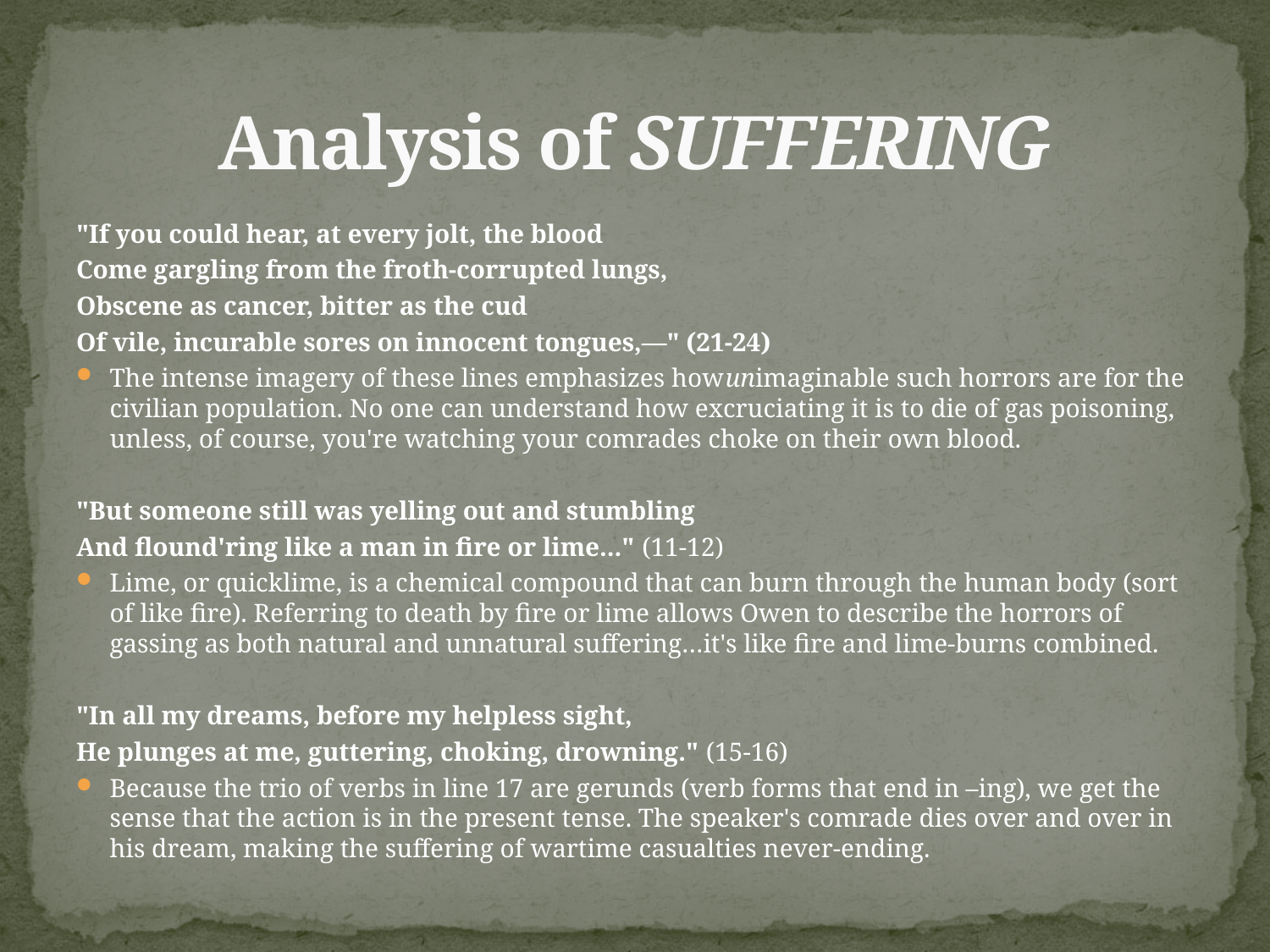

# Analysis of SUFFERING
"If you could hear, at every jolt, the blood
Come gargling from the froth-corrupted lungs,
Obscene as cancer, bitter as the cud
Of vile, incurable sores on innocent tongues,—" (21-24)
The intense imagery of these lines emphasizes howunimaginable such horrors are for the civilian population. No one can understand how excruciating it is to die of gas poisoning, unless, of course, you're watching your comrades choke on their own blood.

"But someone still was yelling out and stumbling
And flound'ring like a man in fire or lime..." (11-12)
Lime, or quicklime, is a chemical compound that can burn through the human body (sort of like fire). Referring to death by fire or lime allows Owen to describe the horrors of gassing as both natural and unnatural suffering…it's like fire and lime-burns combined.

"In all my dreams, before my helpless sight,
He plunges at me, guttering, choking, drowning." (15-16)
Because the trio of verbs in line 17 are gerunds (verb forms that end in –ing), we get the sense that the action is in the present tense. The speaker's comrade dies over and over in his dream, making the suffering of wartime casualties never-ending.